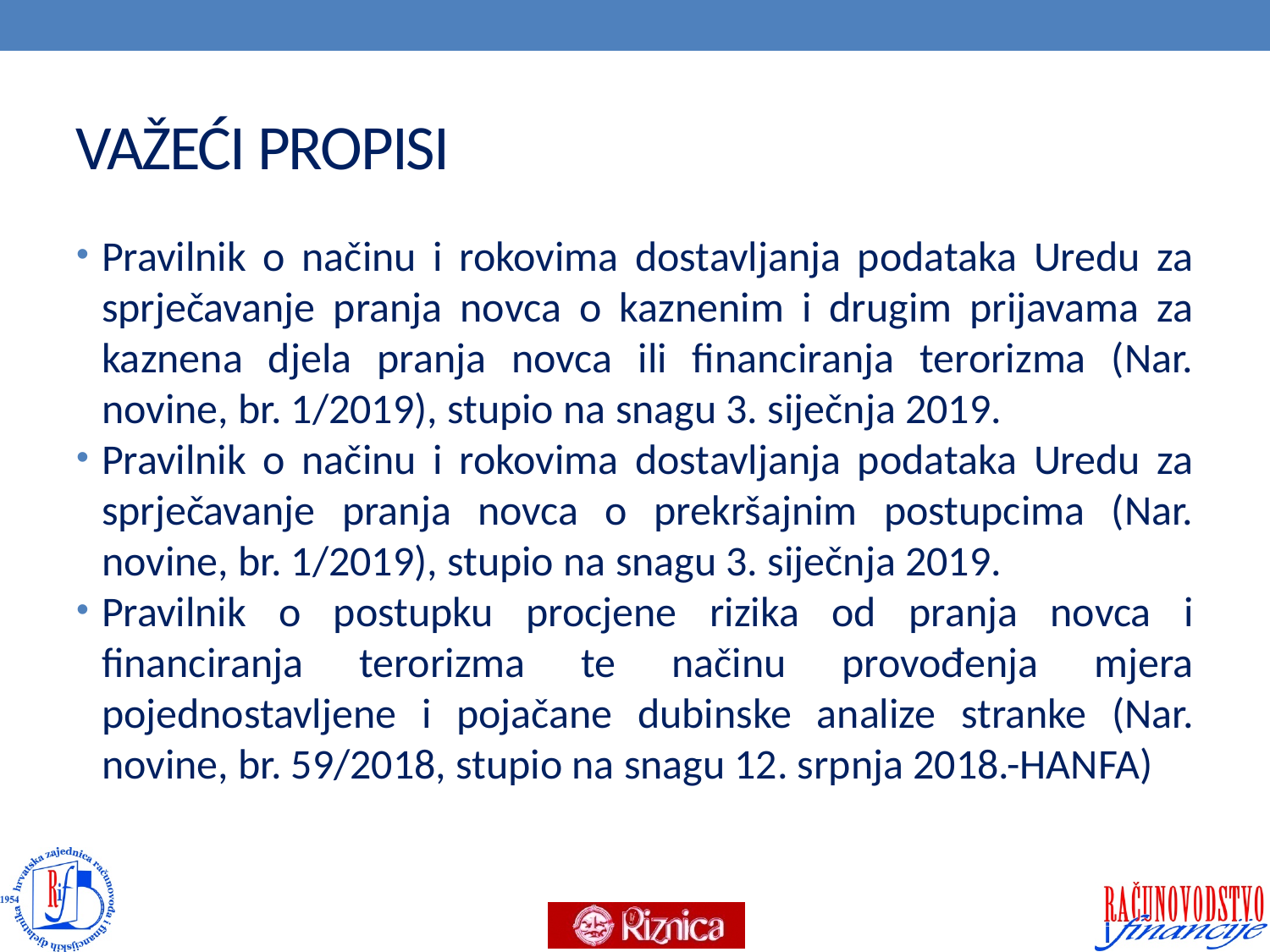

# VAŽEĆI PROPISI
Pravilnik o načinu i rokovima dostavljanja podataka Uredu za sprječavanje pranja novca o kaznenim i drugim prijavama za kaznena djela pranja novca ili financiranja terorizma (Nar. novine, br. 1/2019), stupio na snagu 3. siječnja 2019.
Pravilnik o načinu i rokovima dostavljanja podataka Uredu za sprječavanje pranja novca o prekršajnim postupcima (Nar. novine, br. 1/2019), stupio na snagu 3. siječnja 2019.
Pravilnik o postupku procjene rizika od pranja novca i financiranja terorizma te načinu provođenja mjera pojednostavljene i pojačane dubinske analize stranke (Nar. novine, br. 59/2018, stupio na snagu 12. srpnja 2018.-HANFA)